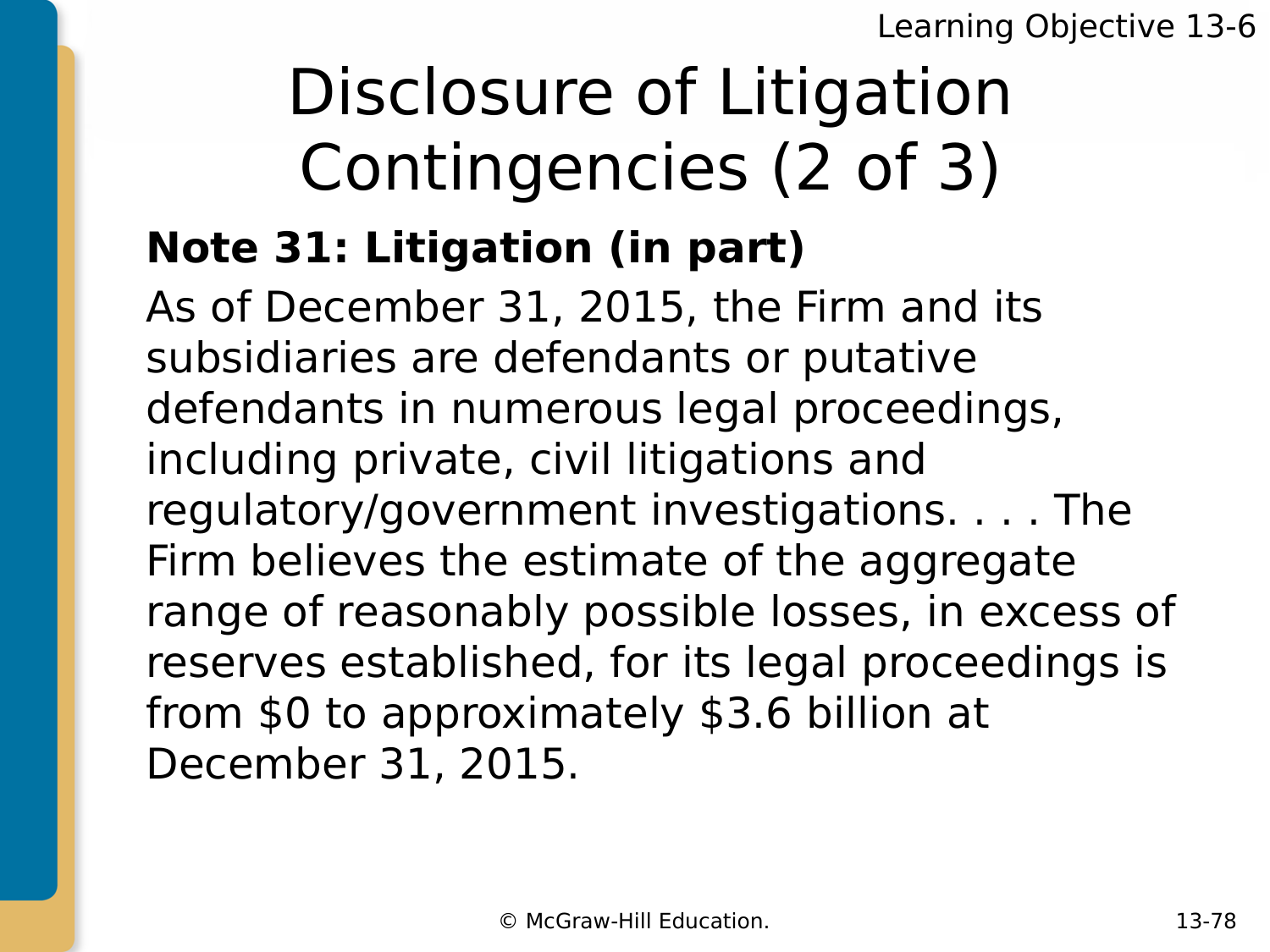

Learning Objective 13-6
# Disclosure of Litigation Contingencies (2 of 3)
Note 31: Litigation (in part)
As of December 31, 2015, the Firm and its subsidiaries are defendants or putative defendants in numerous legal proceedings, including private, civil litigations and regulatory/government investigations. . . . The Firm believes the estimate of the aggregate range of reasonably possible losses, in excess of reserves established, for its legal proceedings is from $0 to approximately $3.6 billion at December 31, 2015.